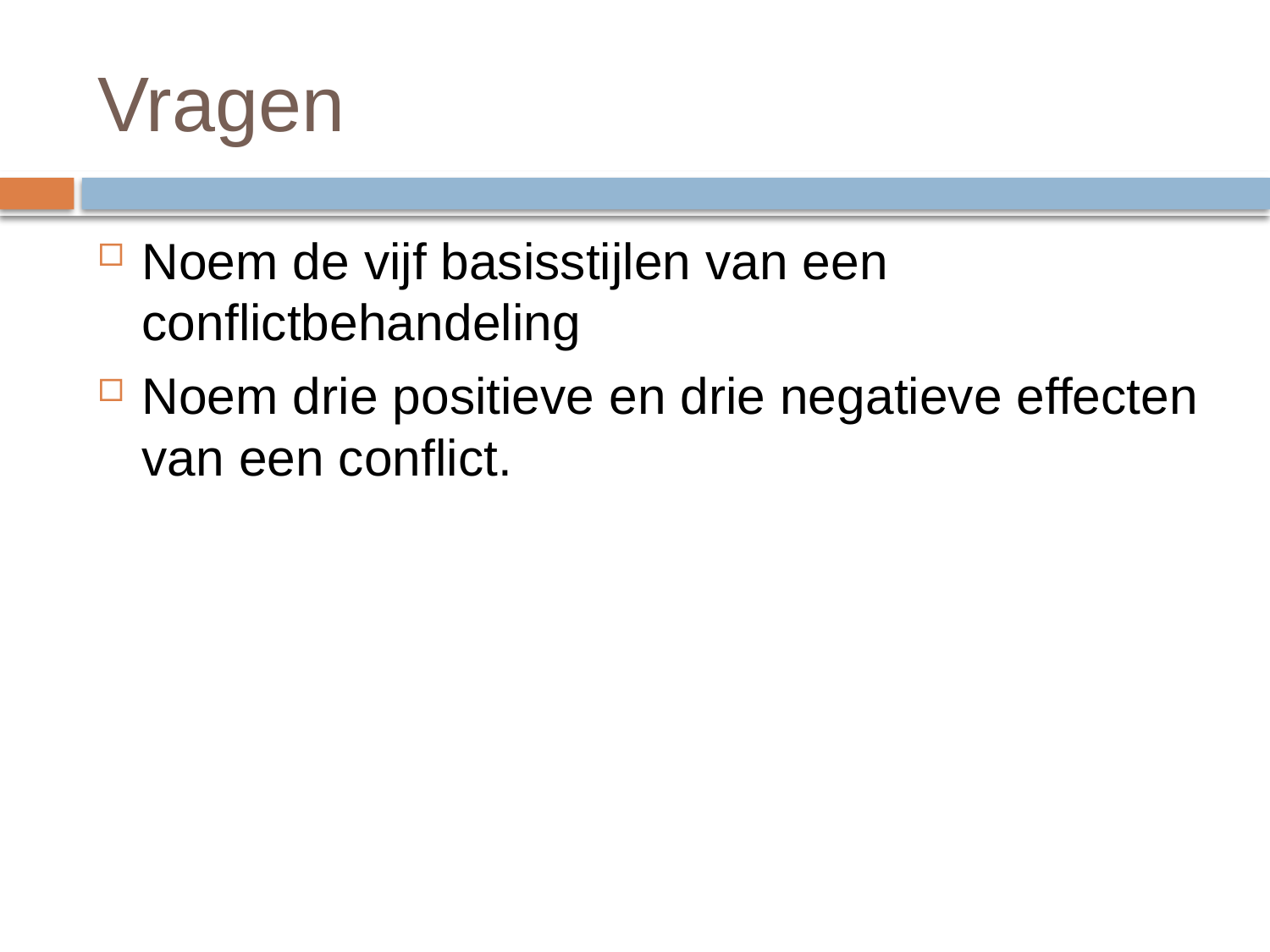

# Vragen
Noem de vijf basisstijlen van een conflictbehandeling
Noem drie positieve en drie negatieve effecten van een conflict.